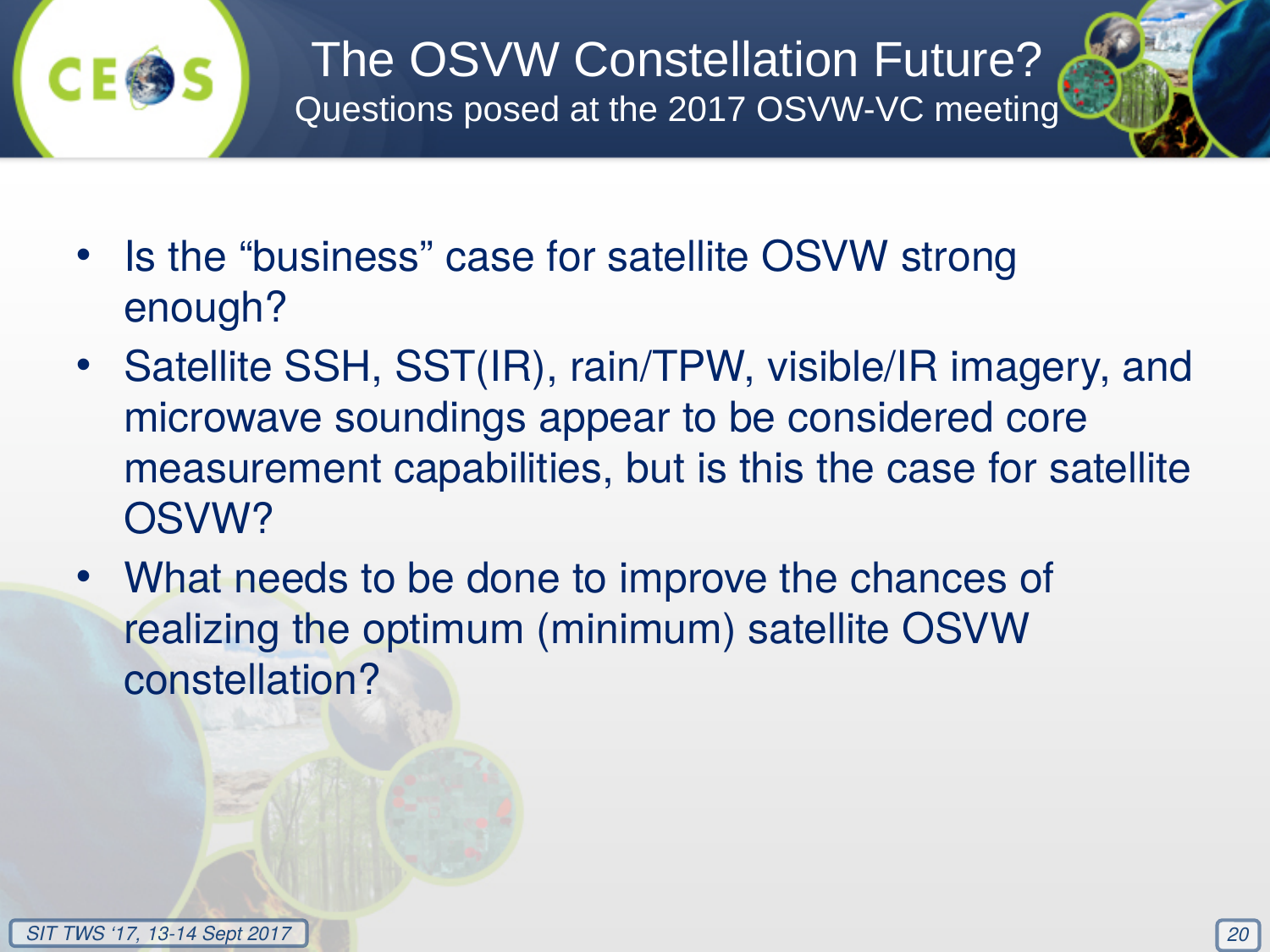

# The OSVW Constellation Future? Questions posed at the 2017 OSVW-VC meeting
Is the “business” case for satellite OSVW strong enough?
Satellite SSH, SST(IR), rain/TPW, visible/IR imagery, and microwave soundings appear to be considered core measurement capabilities, but is this the case for satellite OSVW?
What needs to be done to improve the chances of realizing the optimum (minimum) satellite OSVW constellation?
20